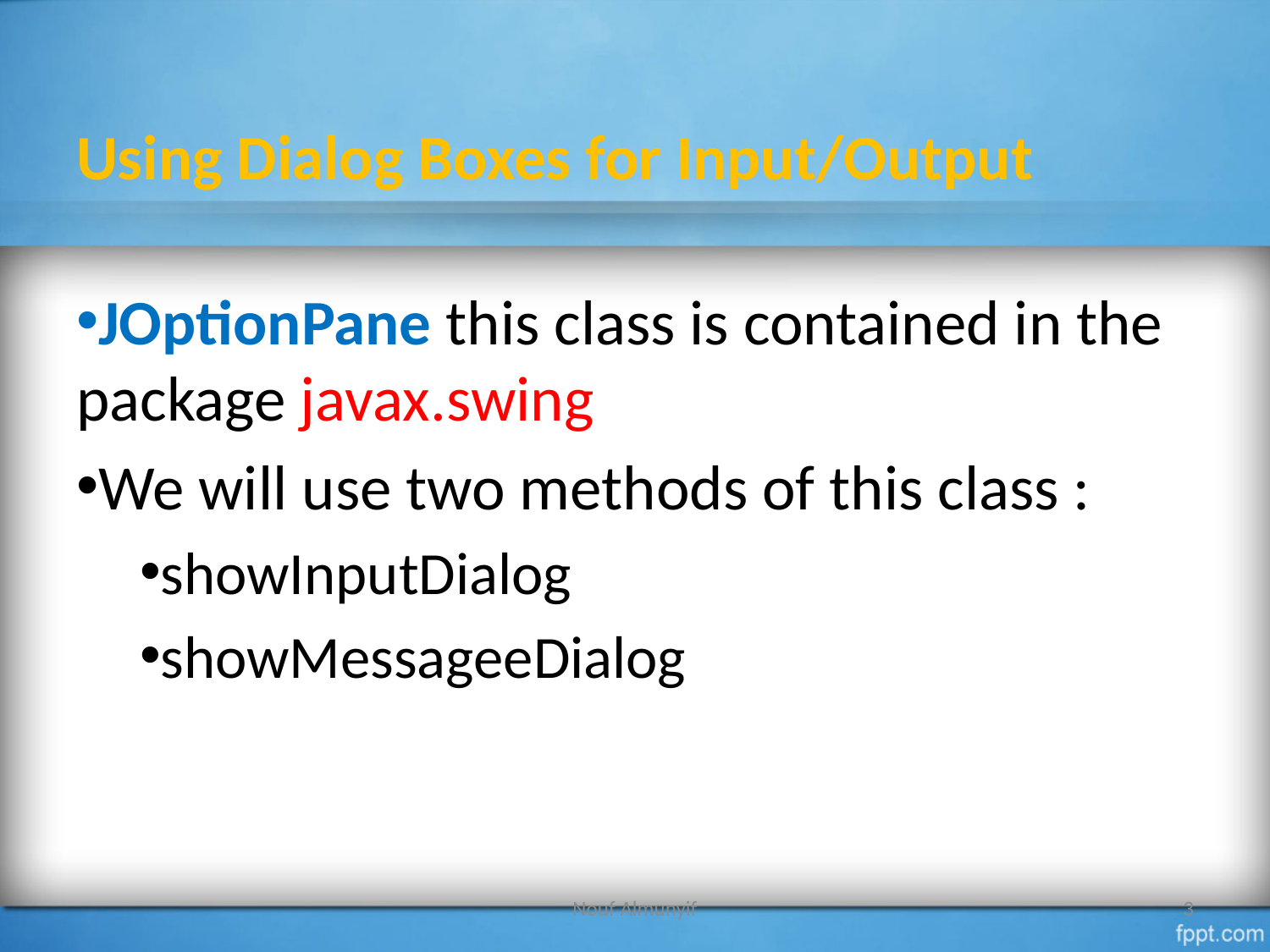

# Using Dialog Boxes for Input/Output
JOptionPane this class is contained in the package javax.swing
We will use two methods of this class :
showInputDialog
showMessageeDialog
Nouf Almunyif
3